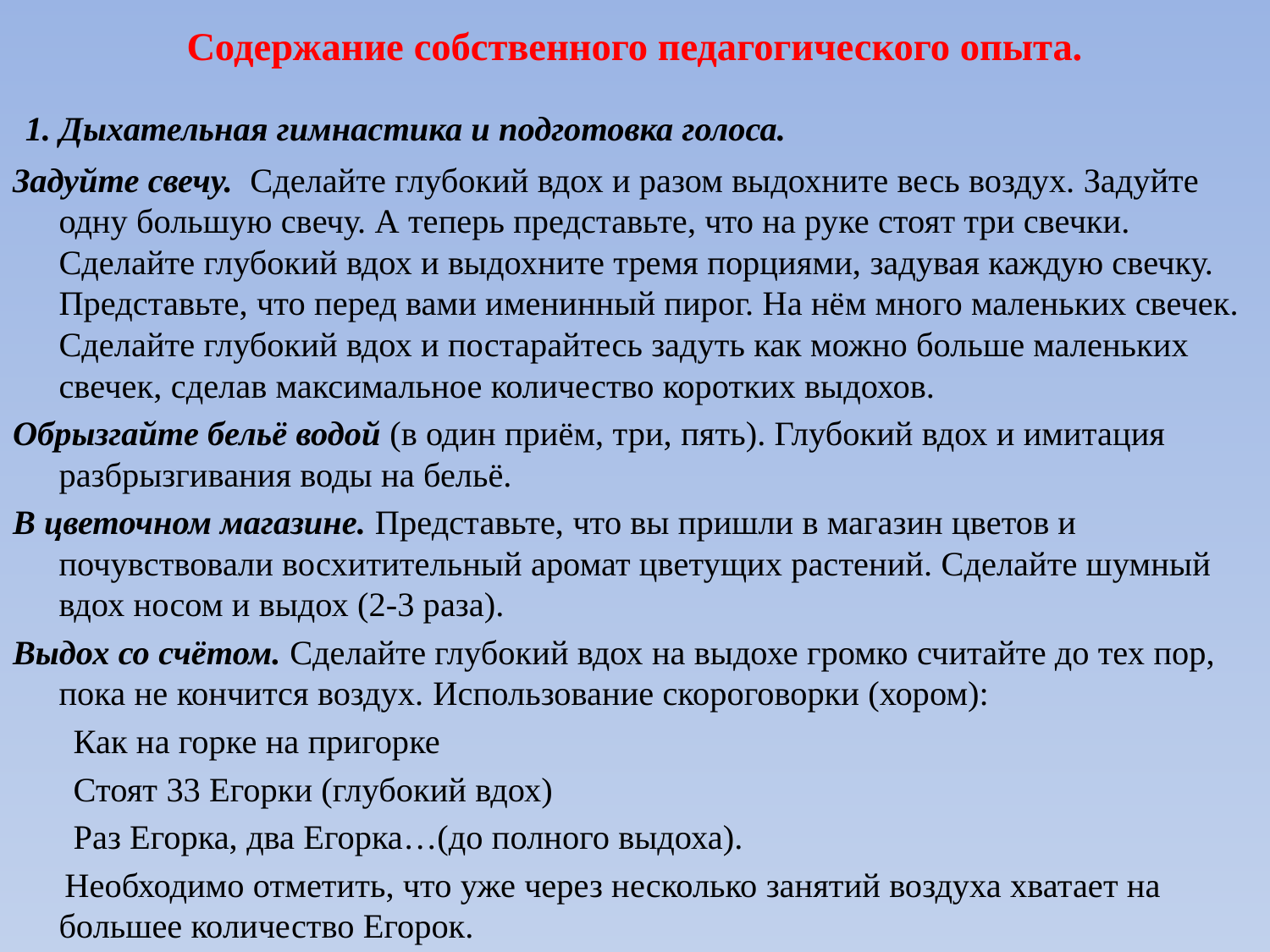

# Содержание собственного педагогического опыта.
 1. Дыхательная гимнастика и подготовка голоса.
Задуйте свечу.  Сделайте глубокий вдох и разом выдохните весь воздух. Задуйте одну большую свечу. А теперь представьте, что на руке стоят три свечки. Сделайте глубокий вдох и выдохните тремя порциями, задувая каждую свечку. Представьте, что перед вами именинный пирог. На нём много маленьких свечек. Сделайте глубокий вдох и постарайтесь задуть как можно больше маленьких свечек, сделав максимальное количество коротких выдохов.
Обрызгайте бельё водой (в один приём, три, пять). Глубокий вдох и имитация разбрызгивания воды на бельё.
В цветочном магазине. Представьте, что вы пришли в магазин цветов и почувствовали восхитительный аромат цветущих растений. Сделайте шумный вдох носом и выдох (2-3 раза).
Выдох со счётом. Сделайте глубокий вдох на выдохе громко считайте до тех пор, пока не кончится воздух. Использование скороговорки (хором):
       Как на горке на пригорке
       Стоят 33 Егорки (глубокий вдох)
       Раз Егорка, два Егорка…(до полного выдоха).
      Необходимо отметить, что уже через несколько занятий воздуха хватает на большее количество Егорок.